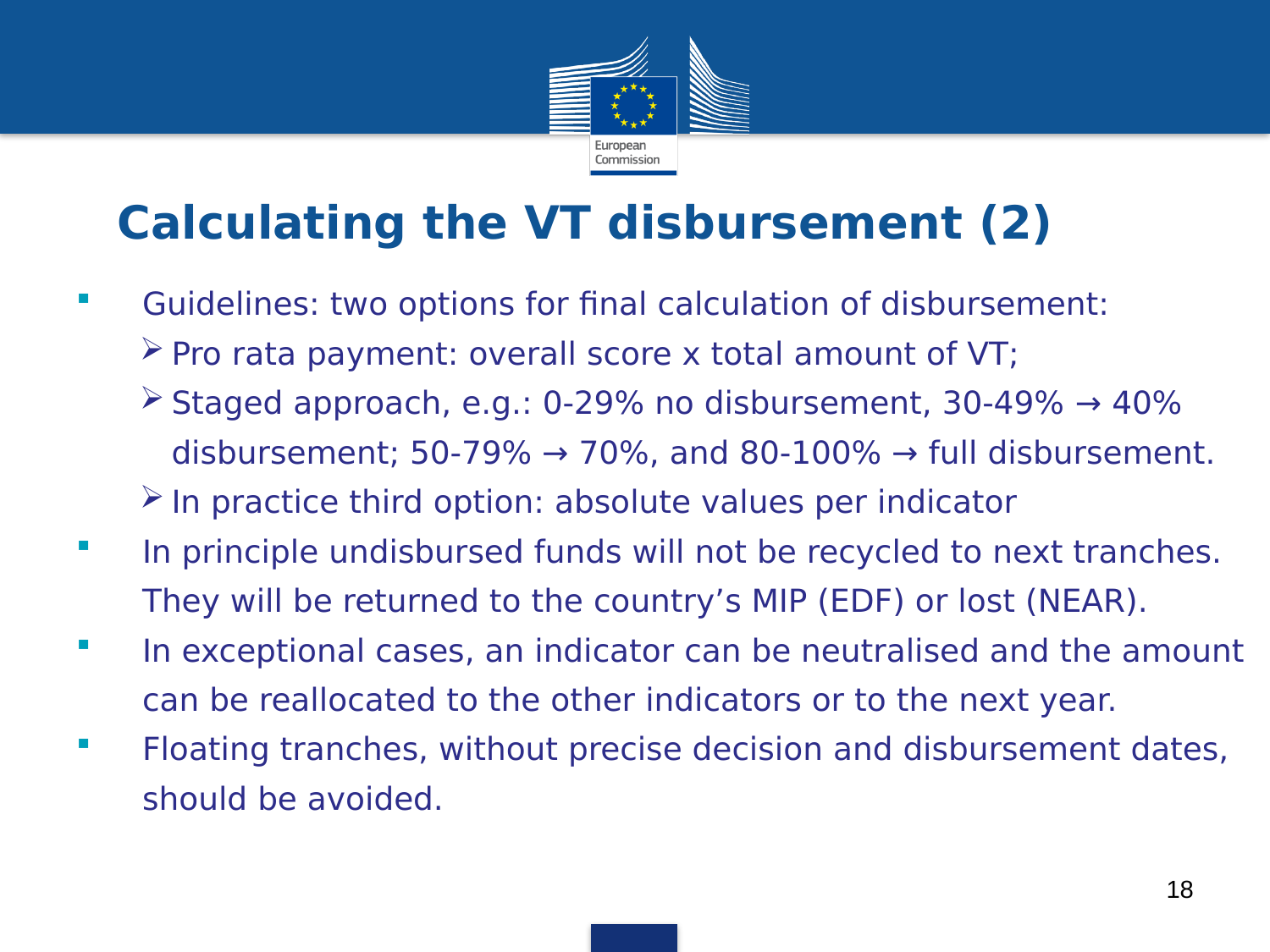

# Calculating the VT disbursement (2)
Guidelines: two options for final calculation of disbursement:
Pro rata payment: overall score x total amount of VT;
Staged approach, e.g.: 0-29% no disbursement, 30-49% → 40% disbursement; 50-79% → 70%, and 80-100% → full disbursement.
In practice third option: absolute values per indicator
In principle undisbursed funds will not be recycled to next tranches. They will be returned to the country’s MIP (EDF) or lost (NEAR).
In exceptional cases, an indicator can be neutralised and the amount can be reallocated to the other indicators or to the next year.
Floating tranches, without precise decision and disbursement dates, should be avoided.

18